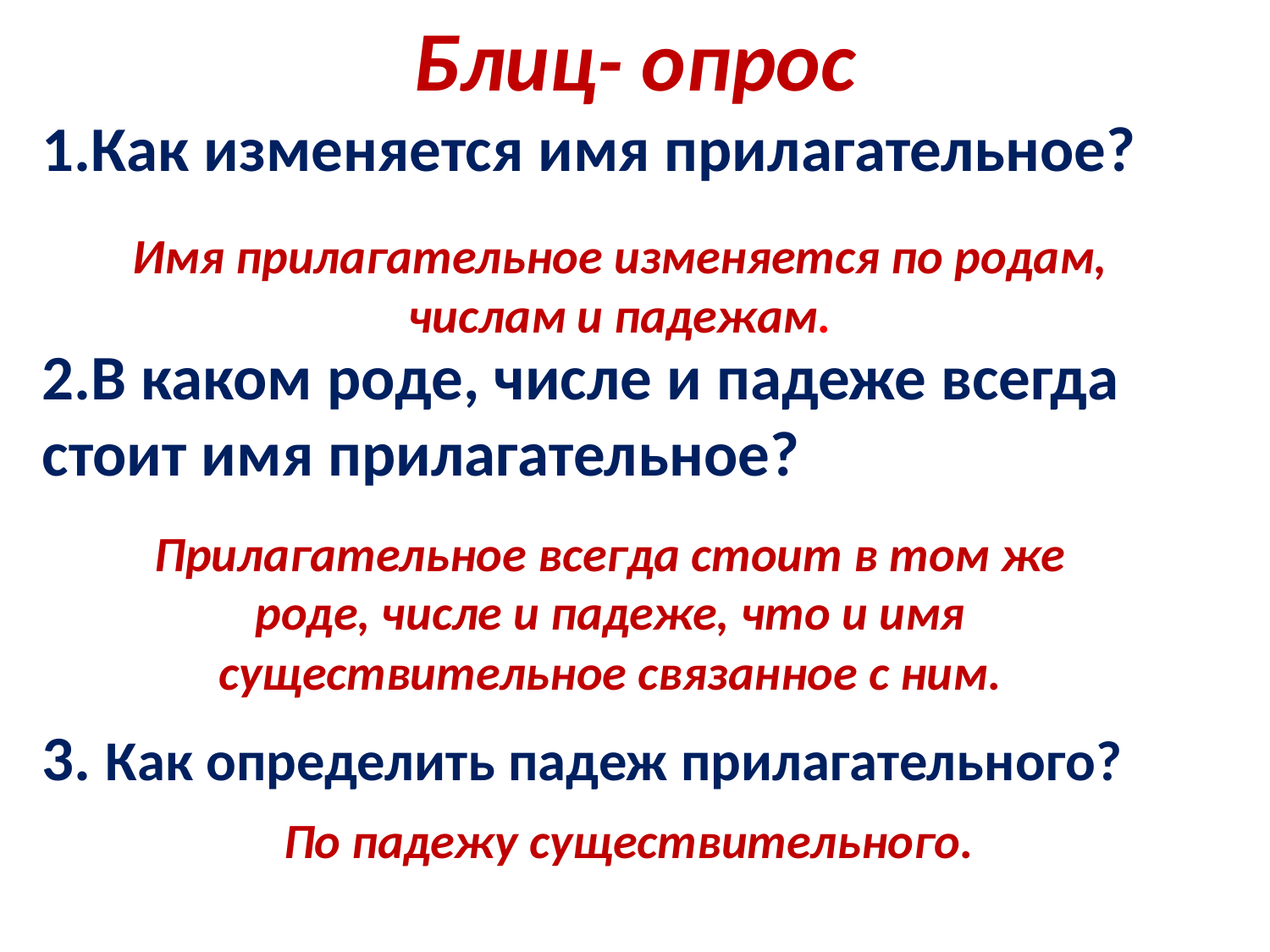

Блиц- опрос
Как изменяется имя прилагательное?

В каком роде, числе и падеже всегда
стоит имя прилагательное?

3. Как определить падеж прилагательного?

Имя прилагательное изменяется по родам, числам и падежам.
Прилагательное всегда стоит в том же роде, числе и падеже, что и имя существительное связанное с ним.
 По падежу существительного.